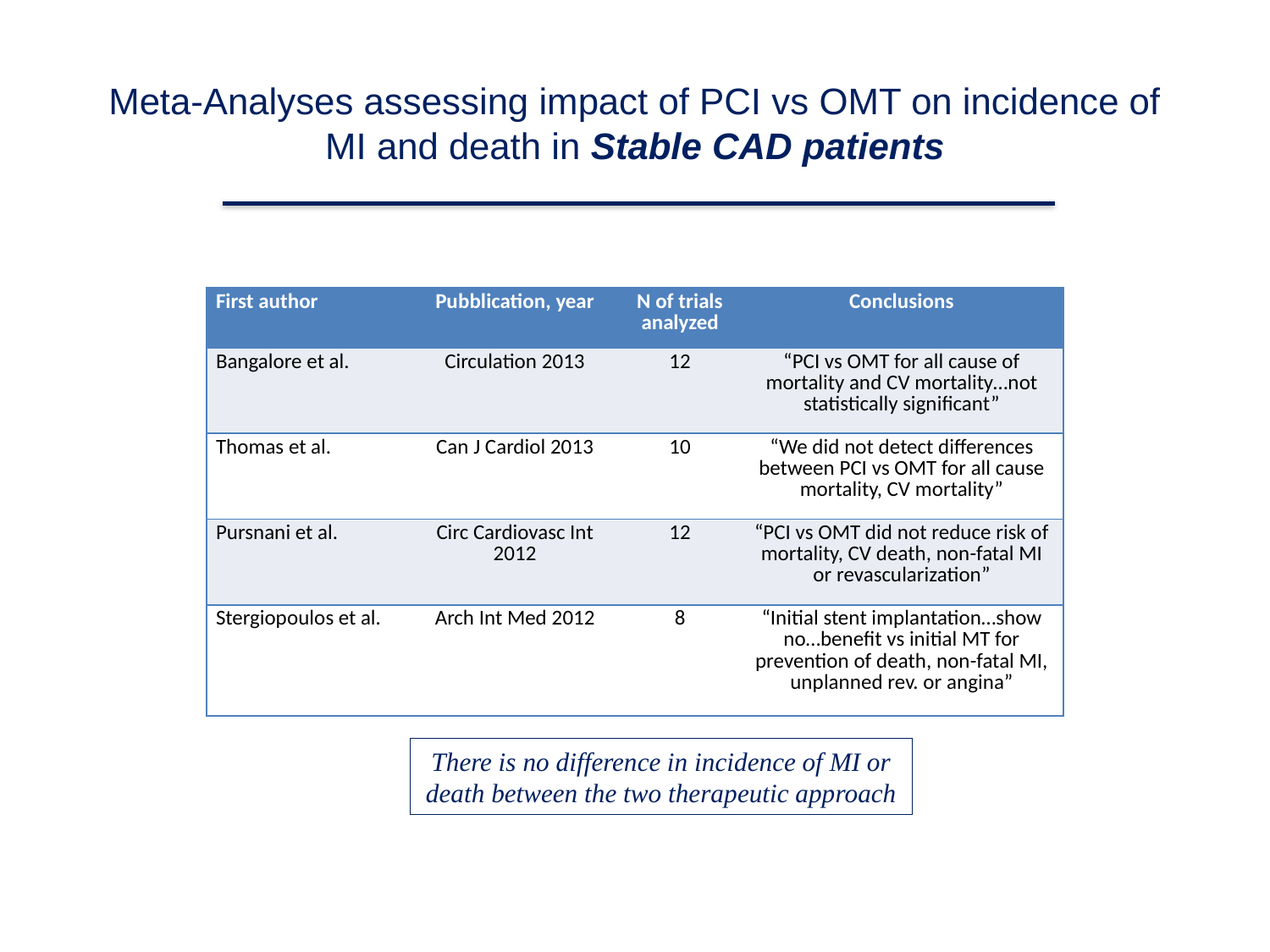

# Meta-Analyses assessing impact of PCI vs OMT on incidence of MI and death in Stable CAD patients
| First author | Pubblication, year | N of trials analyzed | Conclusions |
| --- | --- | --- | --- |
| Bangalore et al. | Circulation 2013 | 12 | “PCI vs OMT for all cause of mortality and CV mortality…not statistically significant” |
| Thomas et al. | Can J Cardiol 2013 | 10 | “We did not detect differences between PCI vs OMT for all cause mortality, CV mortality” |
| Pursnani et al. | Circ Cardiovasc Int 2012 | 12 | “PCI vs OMT did not reduce risk of mortality, CV death, non-fatal MI or revascularization” |
| Stergiopoulos et al. | Arch Int Med 2012 | 8 | “Initial stent implantation…show no…benefit vs initial MT for prevention of death, non-fatal MI, unplanned rev. or angina” |
There is no difference in incidence of MI or death between the two therapeutic approach